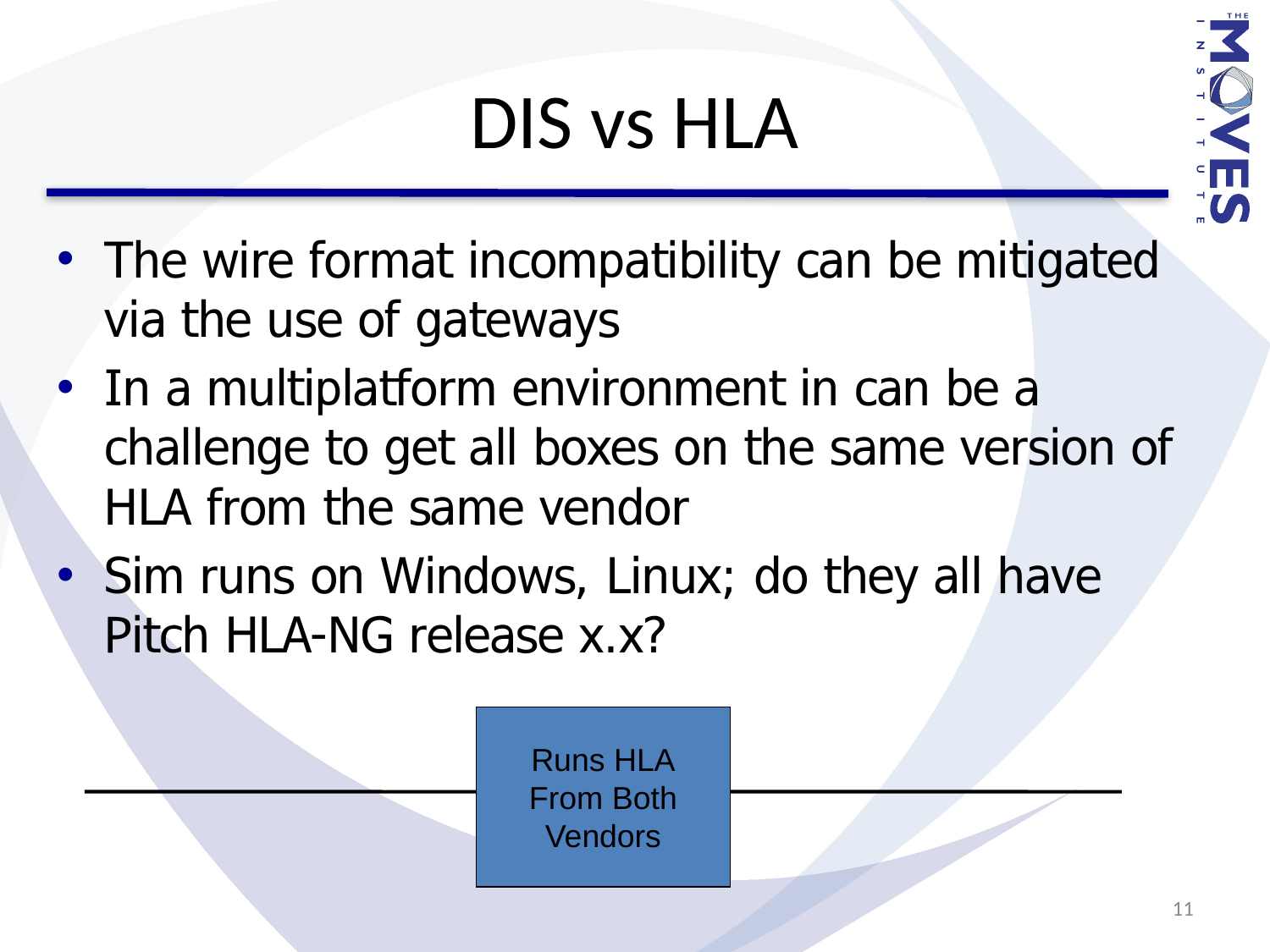

# DIS vs HLA
The wire format incompatibility can be mitigated via the use of gateways
In a multiplatform environment in can be a challenge to get all boxes on the same version of HLA from the same vendor
Sim runs on Windows, Linux; do they all have Pitch HLA-NG release x.x?
Runs HLA
From Both
Vendors

11